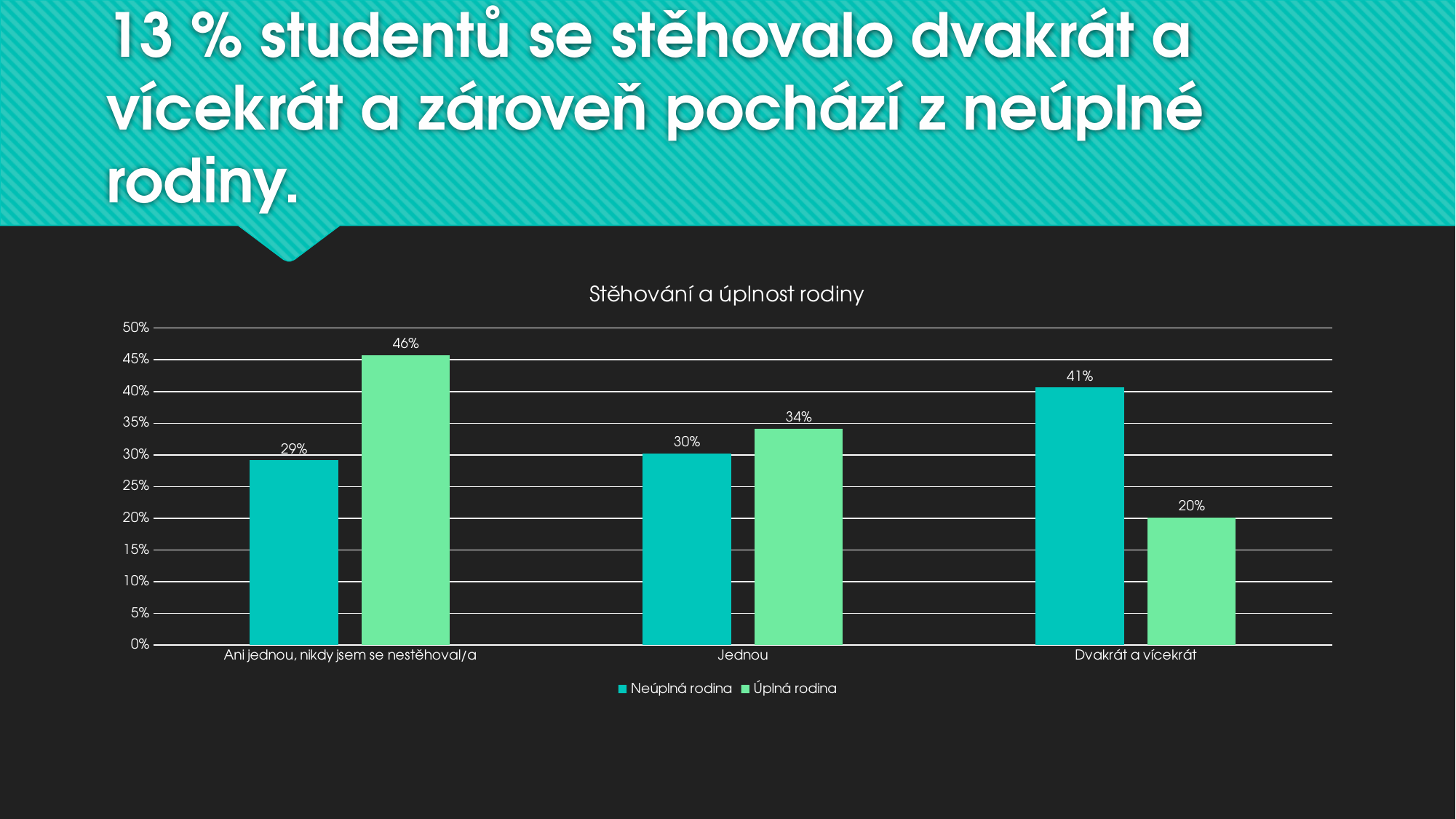

# 13 % studentů se stěhovalo dvakrát a vícekrát a zároveň pochází z neúplné rodiny.

### Chart: Stěhování a úplnost rodiny

| Category | Neúplná rodina | Úplná rodina |
|---|---|---|
| Ani jednou, nikdy jsem se nestěhoval/a | 0.291592576278348 | 0.457501074628311 |
| Jednou | 0.302276538317149 | 0.341331127359807 |
| Dvakrát a vícekrát | 0.406130885404502 | 0.201167798011882 |